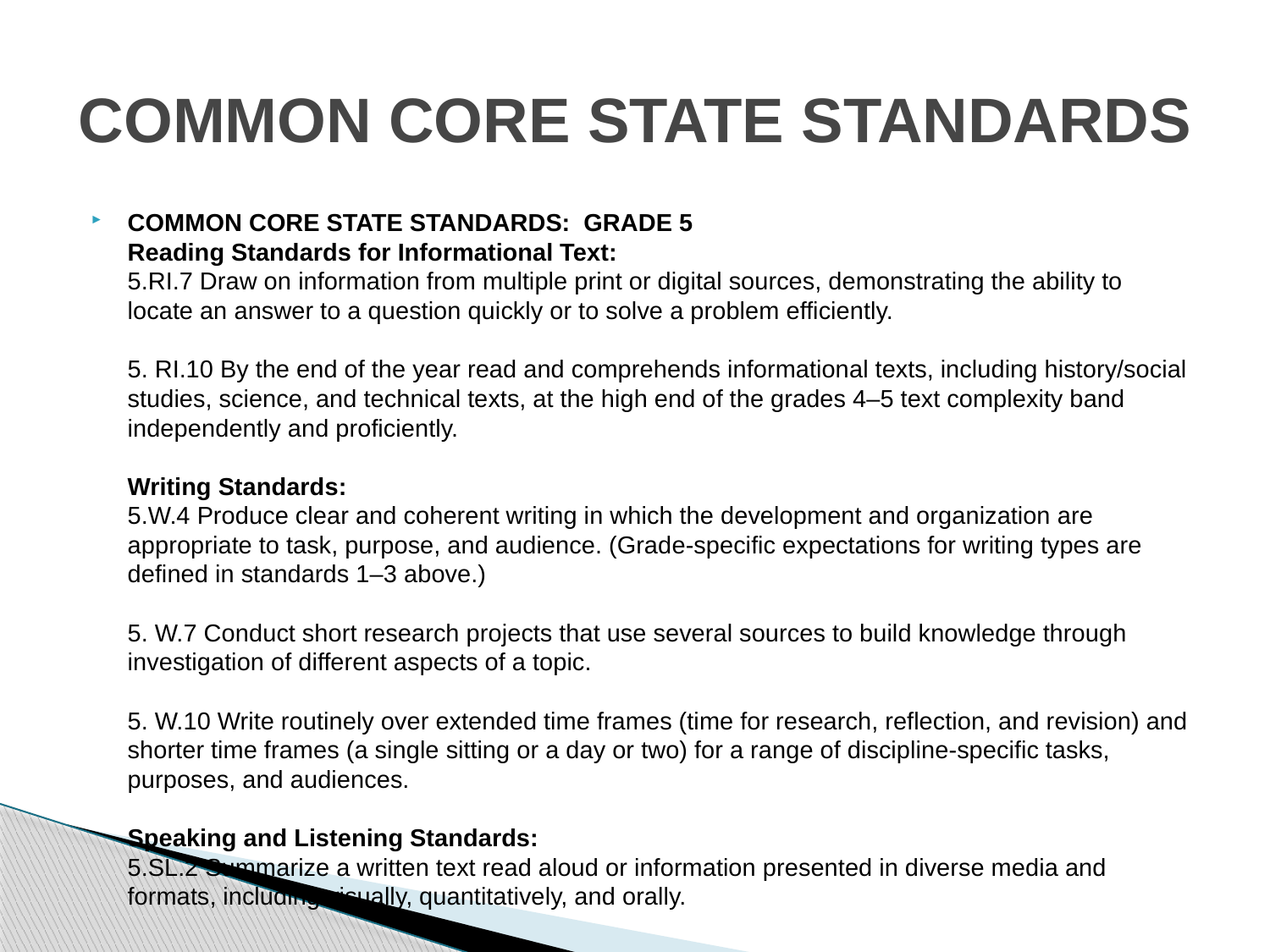

# COMMON CORE STATE STANDARDS
COMMON CORE STATE STANDARDS:  GRADE 5
Reading Standards for Informational Text:
5.RI.7 Draw on information from multiple print or digital sources, demonstrating the ability to locate an answer to a question quickly or to solve a problem efficiently.
5. RI.10 By the end of the year read and comprehends informational texts, including history/social studies, science, and technical texts, at the high end of the grades 4–5 text complexity band independently and proficiently.
Writing Standards:
5.W.4 Produce clear and coherent writing in which the development and organization are appropriate to task, purpose, and audience. (Grade-specific expectations for writing types are defined in standards 1–3 above.)
5. W.7 Conduct short research projects that use several sources to build knowledge through investigation of different aspects of a topic.
5. W.10 Write routinely over extended time frames (time for research, reflection, and revision) and shorter time frames (a single sitting or a day or two) for a range of discipline-specific tasks, purposes, and audiences.
Speaking and Listening Standards:
5.SL.2 Summarize a written text read aloud or information presented in diverse media and formats, including visually, quantitatively, and orally.